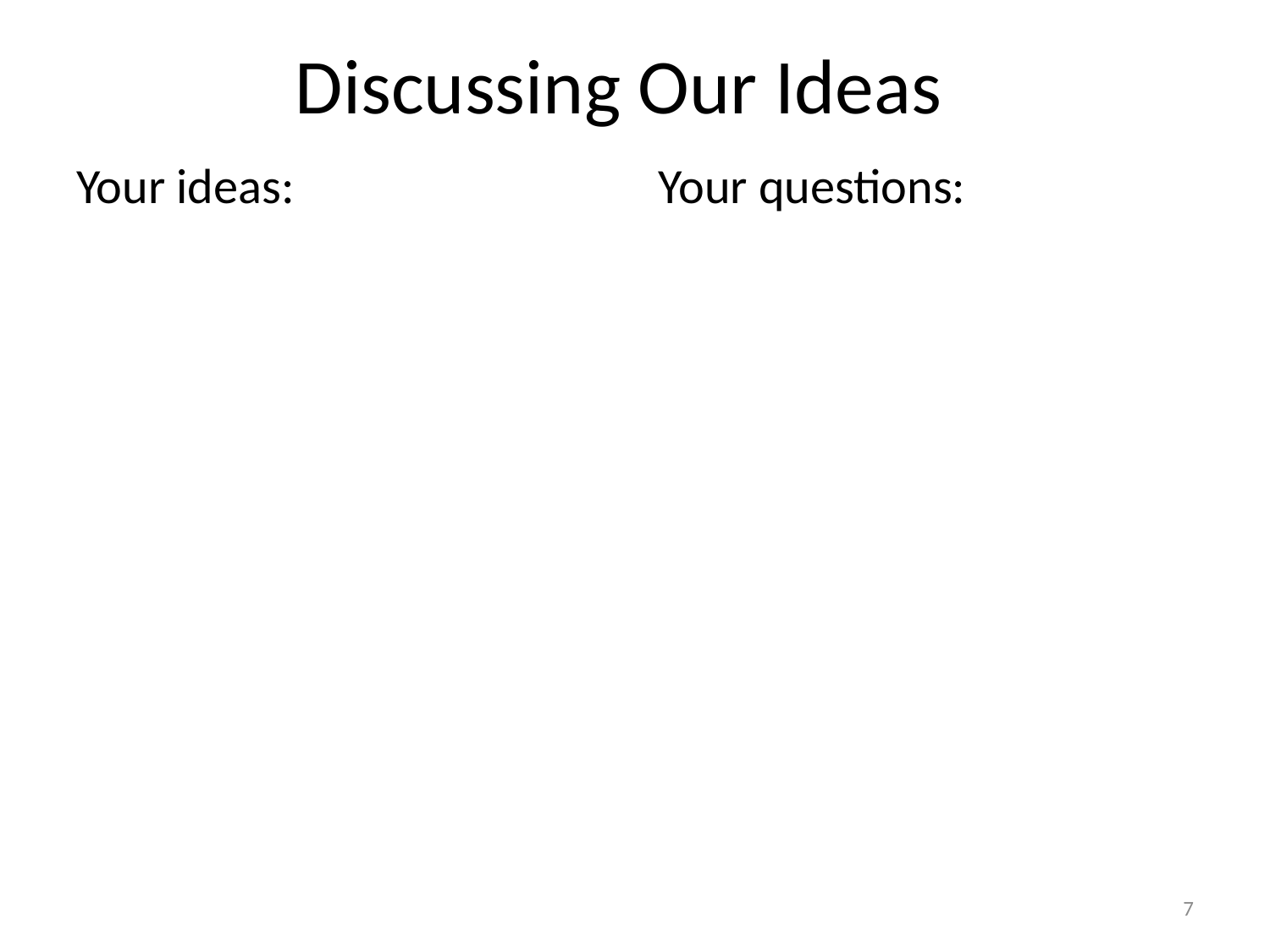

# Discussing Our Ideas
Your ideas:
Your questions:

7